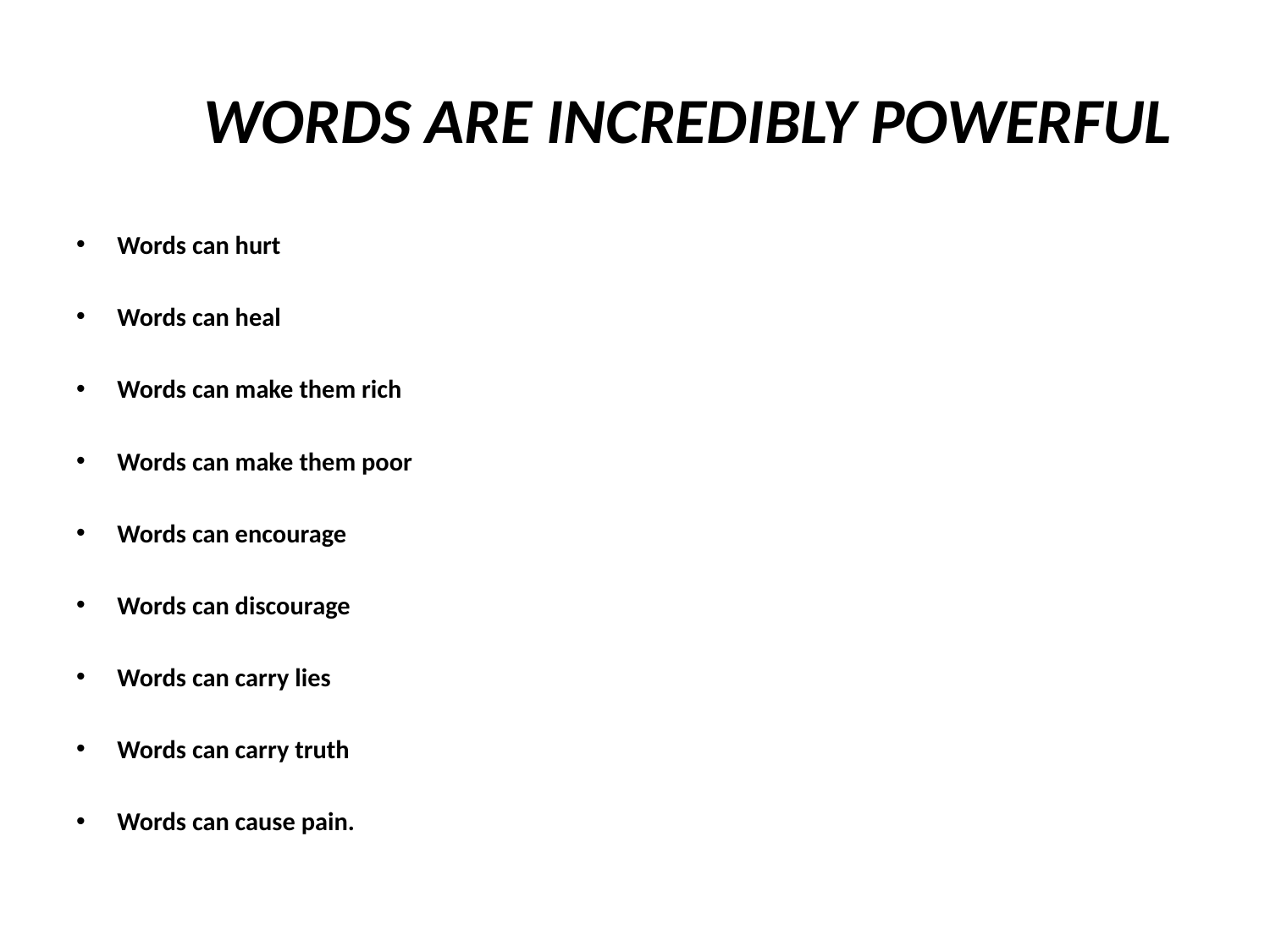

# WORDS ARE INCREDIBLY POWERFUL
Words can hurt

Words can heal

Words can make them rich

Words can make them poor

Words can encourage

Words can discourage

Words can carry lies

Words can carry truth

Words can cause pain.